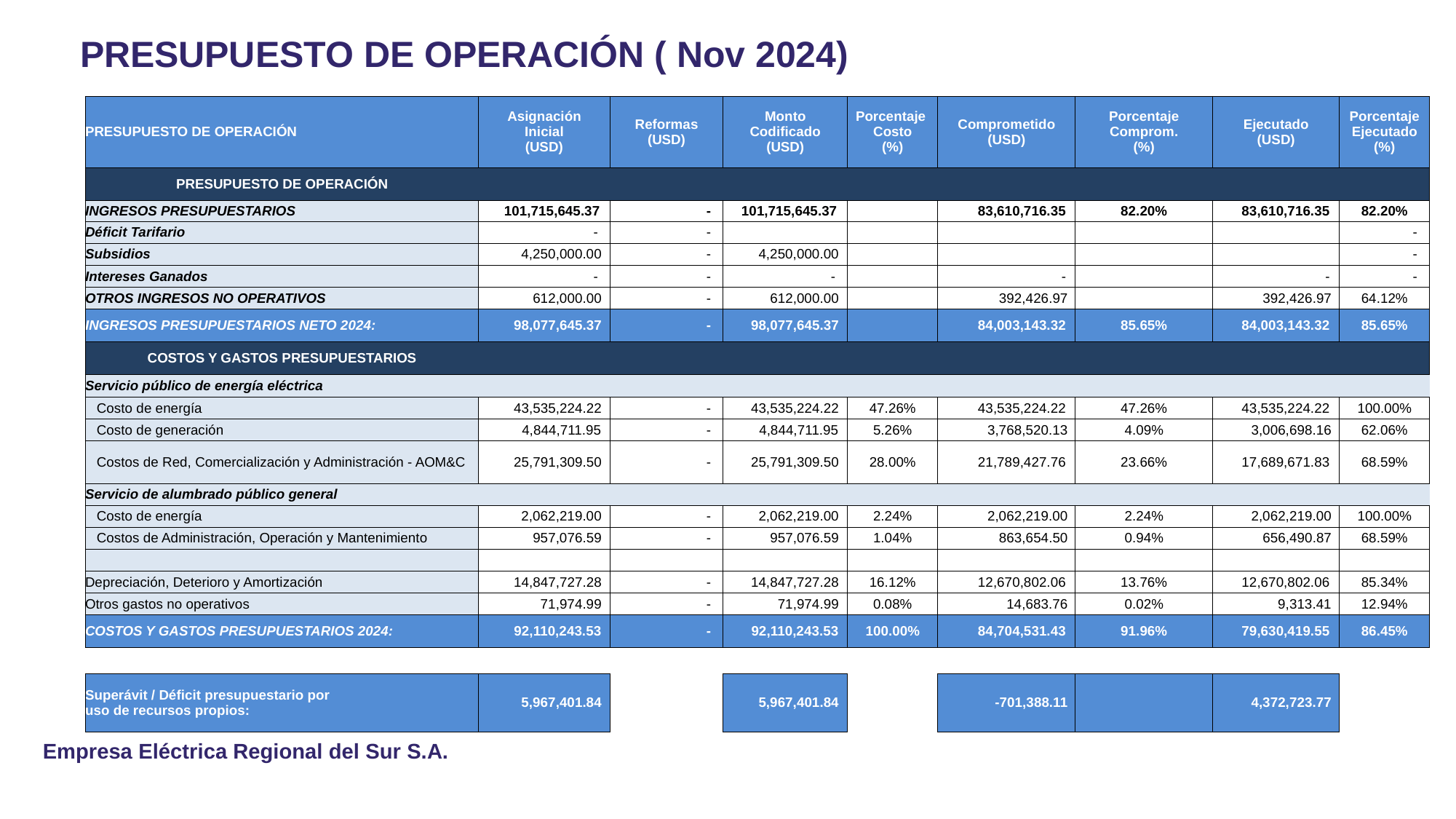

PRESUPUESTO DE OPERACIÓN ( Nov 2024)
| PRESUPUESTO DE OPERACIÓN |  |  | Asignación Inicial (USD) | Reformas (USD) | Monto Codificado (USD) | Porcentaje Costo (%) | Comprometido (USD) | Porcentaje Comprom. (%) | Ejecutado (USD) | Porcentaje Ejecutado (%) |
| --- | --- | --- | --- | --- | --- | --- | --- | --- | --- | --- |
| PRESUPUESTO DE OPERACIÓN |  |  |  |  |  |  |  |  |  |  |
| INGRESOS PRESUPUESTARIOS |  |  | 101,715,645.37 | - | 101,715,645.37 |  | 83,610,716.35 | 82.20% | 83,610,716.35 | 82.20% |
| Déficit Tarifario |  |  | - | - |  |  |  |  |  | - |
| Subsidios |  |  | 4,250,000.00 | - | 4,250,000.00 |  |  |  |  | - |
| Intereses Ganados |  |  | - | - | - |  | - |  | - | - |
| OTROS INGRESOS NO OPERATIVOS |  |  | 612,000.00 | - | 612,000.00 |  | 392,426.97 |  | 392,426.97 | 64.12% |
| INGRESOS PRESUPUESTARIOS NETO 2024: |  |  | 98,077,645.37 | - | 98,077,645.37 |  | 84,003,143.32 | 85.65% | 84,003,143.32 | 85.65% |
| COSTOS Y GASTOS PRESUPUESTARIOS |  |  |  |  |  |  |  |  |  |  |
| Servicio público de energía eléctrica |  |  |  |  |  |  |  |  |  |  |
| Costo de energía |  |  | 43,535,224.22 | - | 43,535,224.22 | 47.26% | 43,535,224.22 | 47.26% | 43,535,224.22 | 100.00% |
| Costo de generación |  |  | 4,844,711.95 | - | 4,844,711.95 | 5.26% | 3,768,520.13 | 4.09% | 3,006,698.16 | 62.06% |
| Costos de Red, Comercialización y Administración - AOM&C |  |  | 25,791,309.50 | - | 25,791,309.50 | 28.00% | 21,789,427.76 | 23.66% | 17,689,671.83 | 68.59% |
| Servicio de alumbrado público general |  |  |  |  |  |  |  |  |  |  |
| Costo de energía |  |  | 2,062,219.00 | - | 2,062,219.00 | 2.24% | 2,062,219.00 | 2.24% | 2,062,219.00 | 100.00% |
| Costos de Administración, Operación y Mantenimiento |  |  | 957,076.59 | - | 957,076.59 | 1.04% | 863,654.50 | 0.94% | 656,490.87 | 68.59% |
|  |  |  |  |  |  |  |  |  |  |  |
| Depreciación, Deterioro y Amortización |  |  | 14,847,727.28 | - | 14,847,727.28 | 16.12% | 12,670,802.06 | 13.76% | 12,670,802.06 | 85.34% |
| Otros gastos no operativos |  |  | 71,974.99 | - | 71,974.99 | 0.08% | 14,683.76 | 0.02% | 9,313.41 | 12.94% |
| COSTOS Y GASTOS PRESUPUESTARIOS 2024: |  |  | 92,110,243.53 | - | 92,110,243.53 | 100.00% | 84,704,531.43 | 91.96% | 79,630,419.55 | 86.45% |
|  |  |  |  |  |  |  |  |  |  |  |
| Superávit / Déficit presupuestario por uso de recursos propios: |  |  | 5,967,401.84 |  | 5,967,401.84 |  | -701,388.11 |  | 4,372,723.77 |  |
Empresa Eléctrica Regional del Sur S.A.